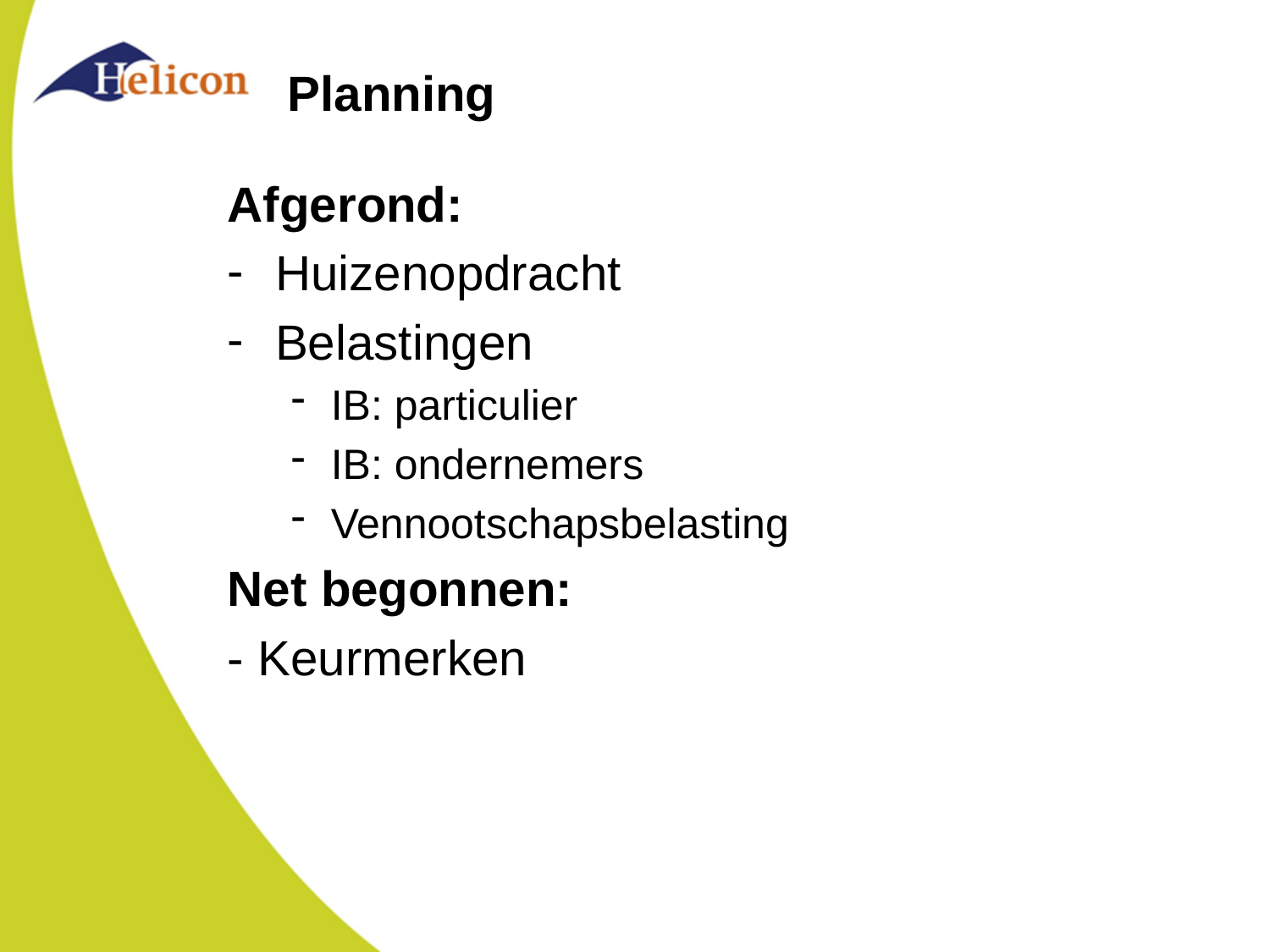

# Planning
Afgerond:
Huizenopdracht
Belastingen
IB: particulier
IB: ondernemers
Vennootschapsbelasting
Net begonnen:
- Keurmerken